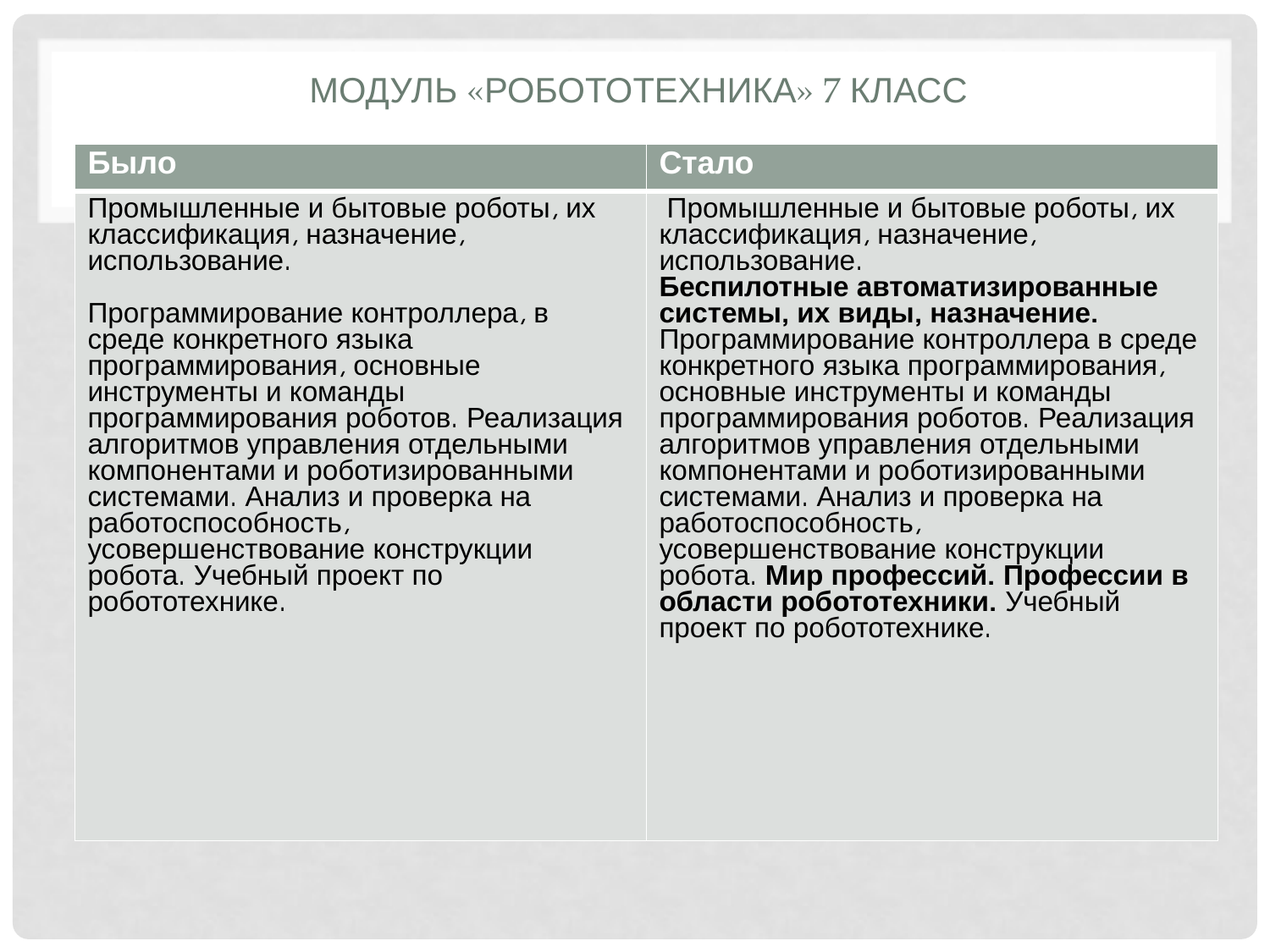

Модуль «Робототехника» 7 класс
| Было | Стало |
| --- | --- |
| Промышленные и бытовые роботы, их классификация, назначение, использование. Программирование контроллера, в среде конкретного языка программирования, основные инструменты и команды программирования роботов. Реализация алгоритмов управления отдельными компонентами и роботизированными системами. Анализ и проверка на работоспособность, усовершенствование конструкции робота. Учебный проект по робототехнике. | Промышленные и бытовые роботы, их классификация, назначение, использование. Беспилотные автоматизированные системы, их виды, назначение. Программирование контроллера в среде конкретного языка программирования, основные инструменты и команды программирования роботов. Реализация алгоритмов управления отдельными компонентами и роботизированными системами. Анализ и проверка на работоспособность, усовершенствование конструкции робота. Мир профессий. Профессии в области робототехники. Учебный проект по робототехнике. |